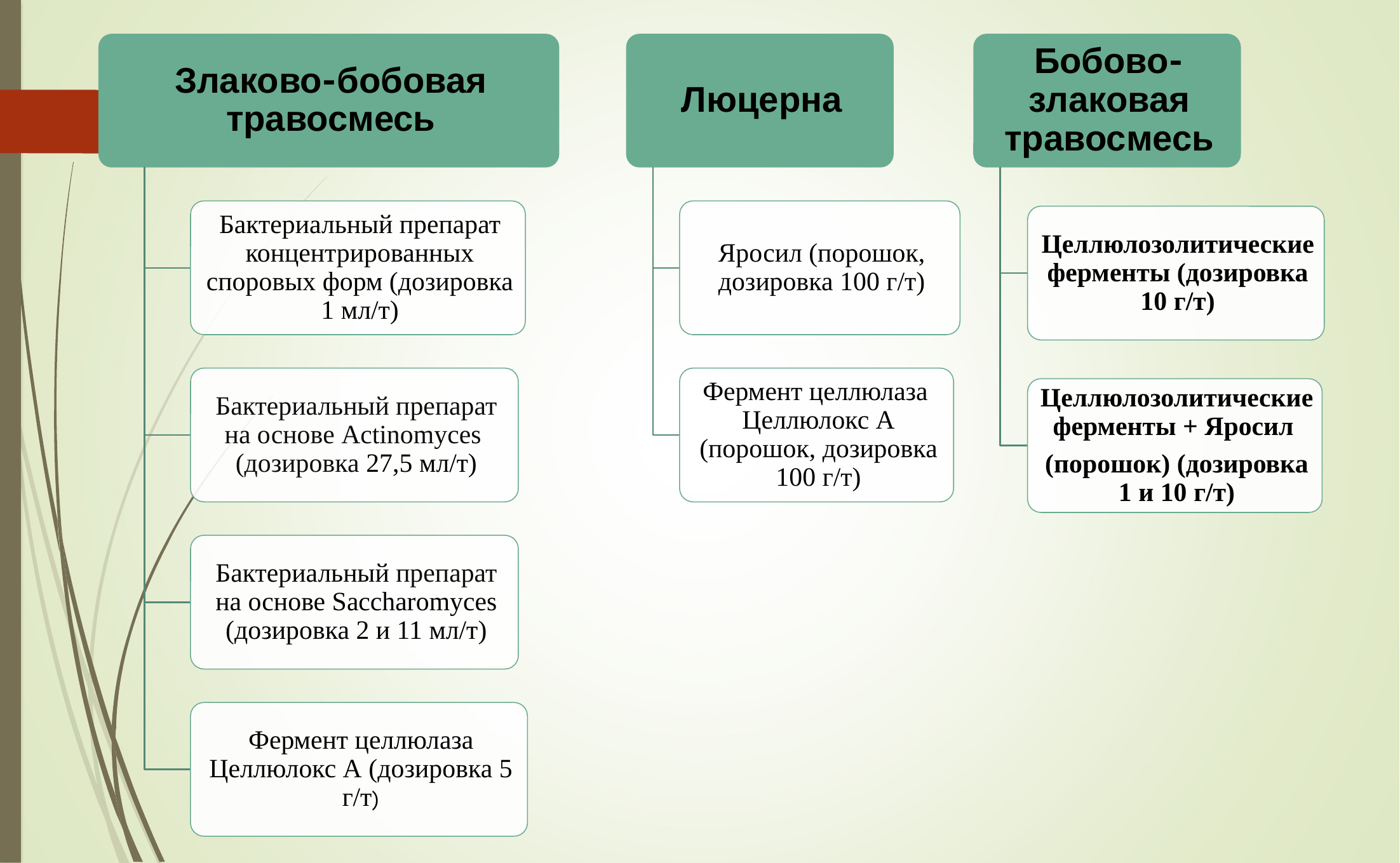

Злаково-бобовая травосмесь
Бактериальный препарат концентрированных споровых форм (дозировка 1 мл/т)
Бактериальный препарат на основе Actinomyces  (дозировка 27,5 мл/т)
Бактериальный препарат на основе Saccharomyces (дозировка 2 и 11 мл/т)
Фермент целлюлаза Целлюлокс А (дозировка 5 г/т)
Люцерна
Яросил (порошок, дозировка 100 г/т)
Фермент целлюлаза  Целлюлокс А (порошок, дозировка 100 г/т)
Бобово-злаковая травосмесь
Целлюлозолитические ферменты + Яросил
(порошок) (дозировка 1 и 10 г/т)
Целлюлозолитические ферменты (дозировка 10 г/т)